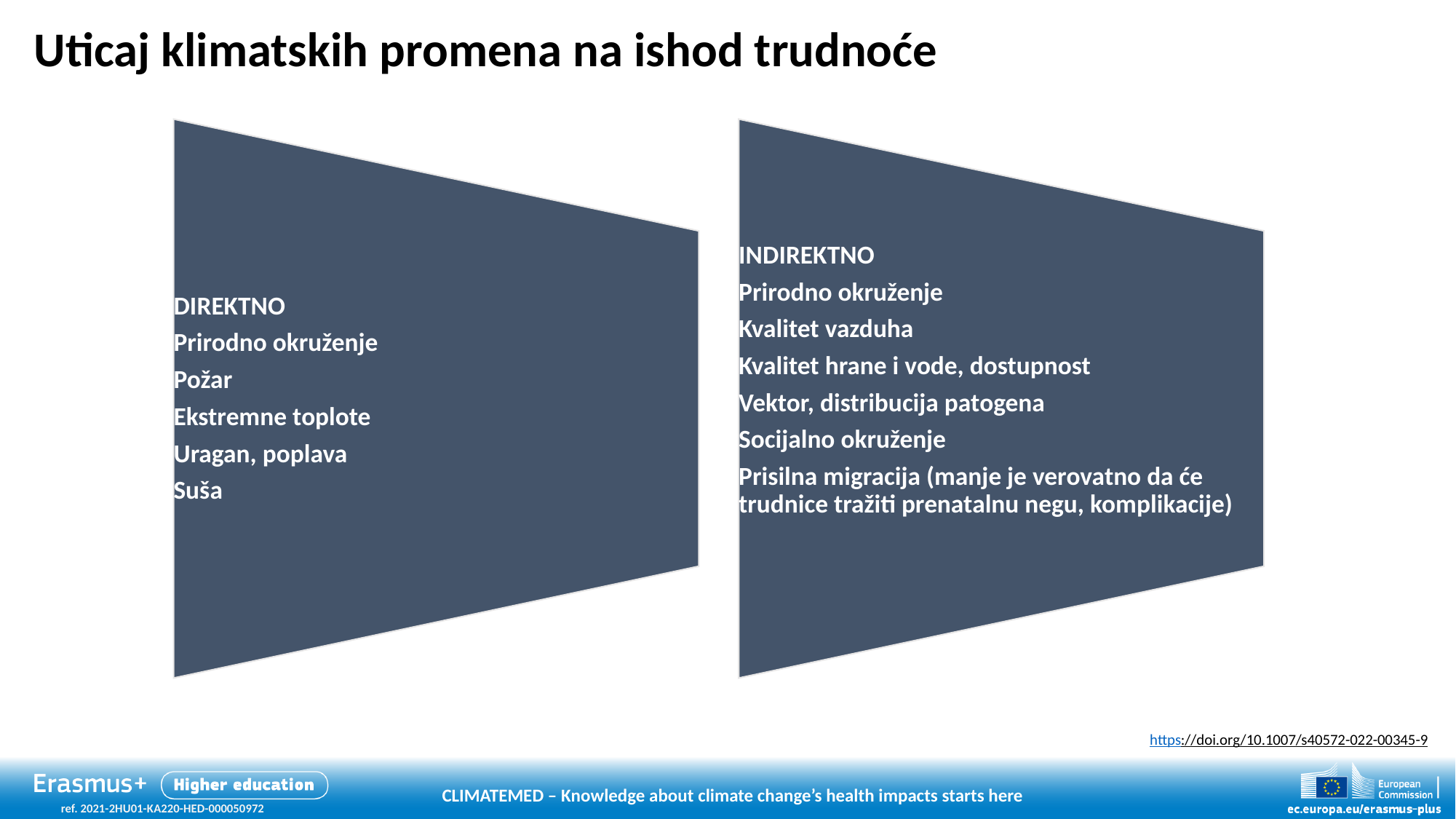

# Uticaj klimatskih promena na ishod trudnoće
DIREKTNO
Prirodno okruženje
Požar
Ekstremne toplote
Uragan, poplava
Suša
INDIREKTNO
Prirodno okruženje
Kvalitet vazduha
Kvalitet hrane i vode, dostupnost
Vektor, distribucija patogena
Socijalno okruženje
Prisilna migracija (manje je verovatno da će trudnice tražiti prenatalnu negu, komplikacije)

https://doi.org/10.1007/s40572-022-00345-9